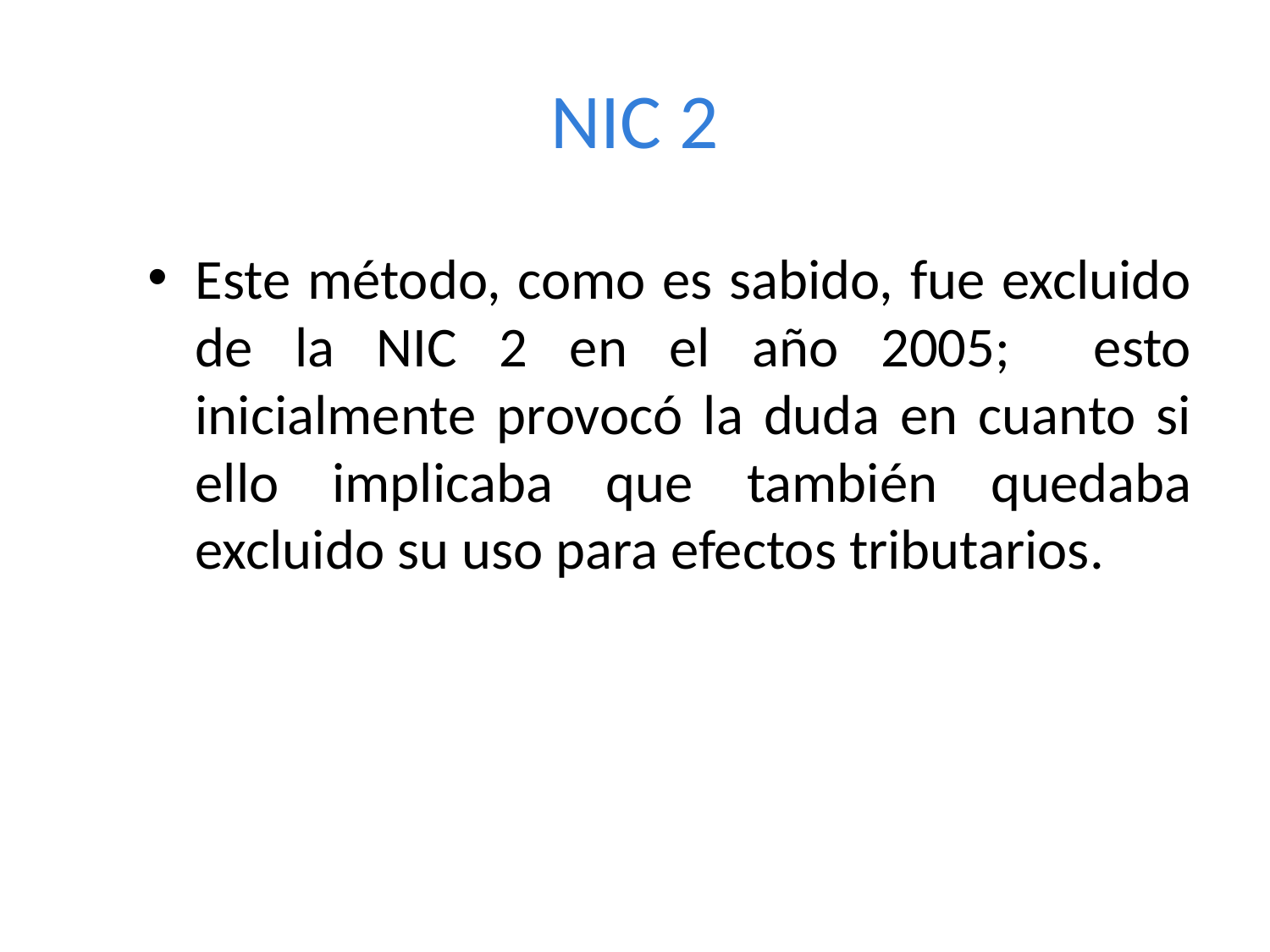

# NIC 2
Este método, como es sabido, fue excluido de la NIC 2 en el año 2005;  esto inicialmente provocó la duda en cuanto si ello implicaba que también quedaba excluido su uso para efectos tributarios.